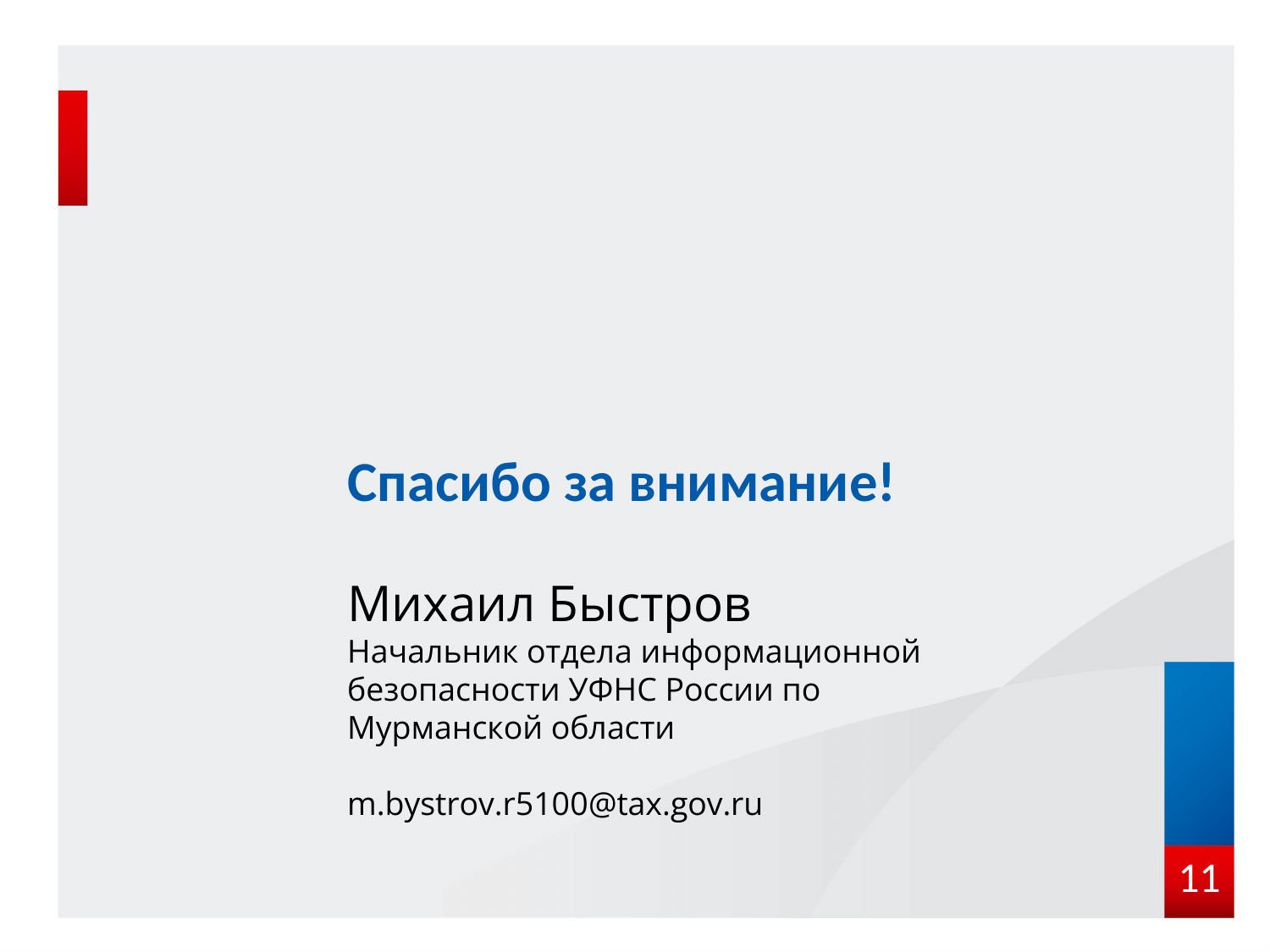

# Спасибо за внимание!
Михаил Быстров
Начальник отдела информационной безопасности УФНС России по Мурманской области

m.bystrov.r5100@tax.gov.ru
11